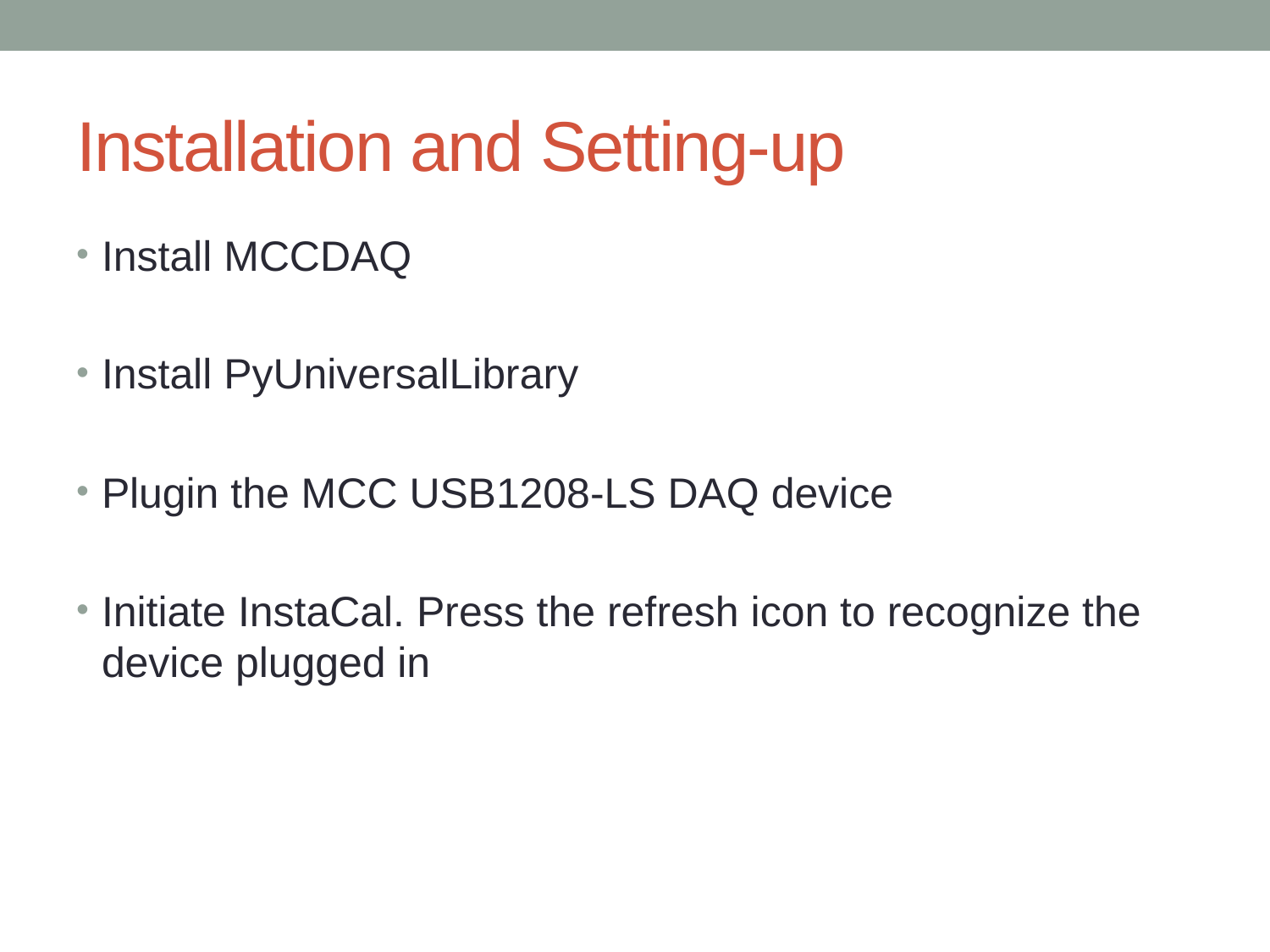

# Installation and Setting-up
Install MCCDAQ

Install PyUniversalLibrary

Plugin the MCC USB1208-LS DAQ device

Initiate InstaCal. Press the refresh icon to recognize the device plugged in